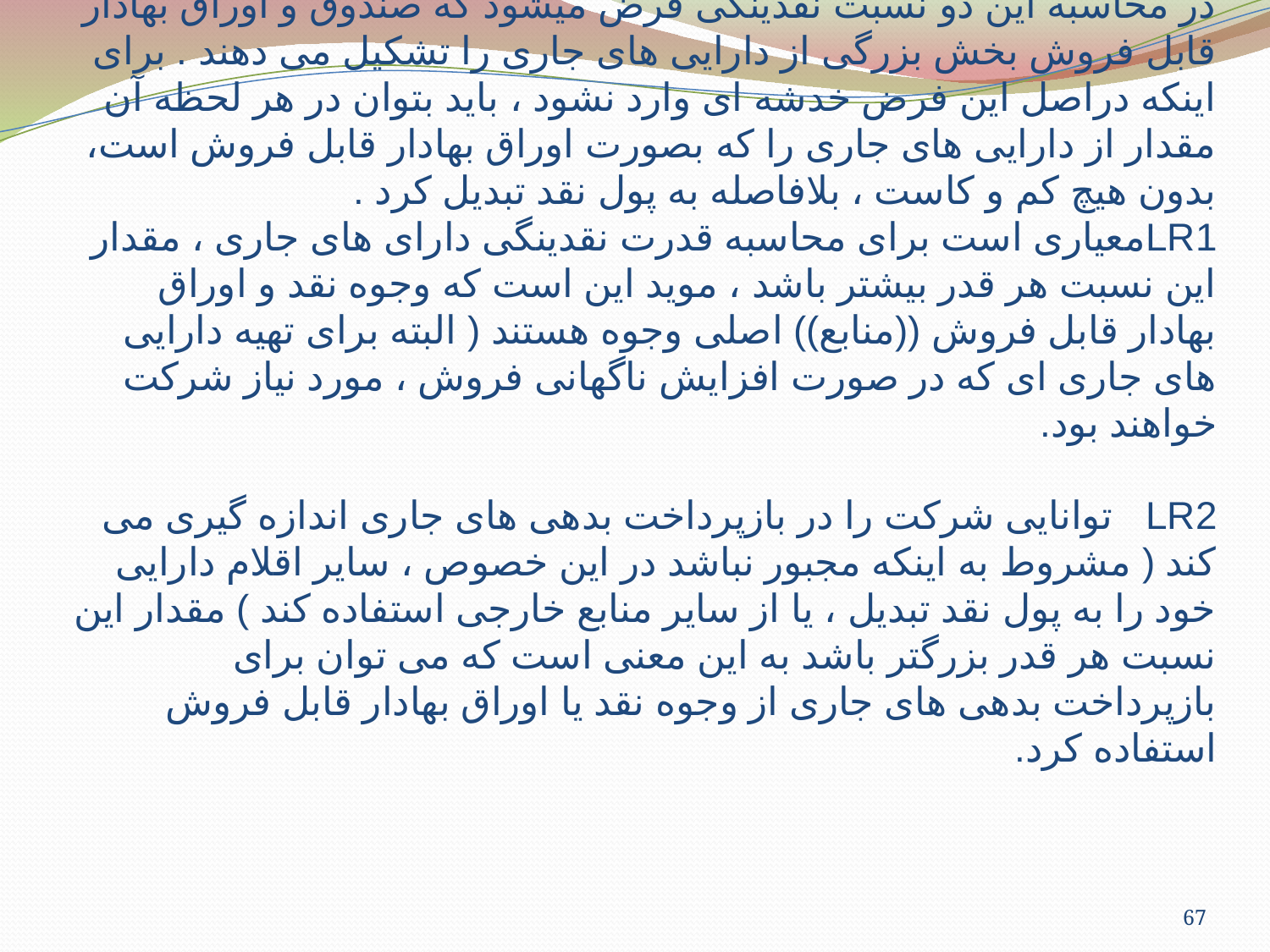

# در محاسبه این دو نسبت نقدینگی فرض میشود که صندوق و اوراق بهادار قابل فروش بخش بزرگی از دارایی های جاری را تشکیل می دهند . برای اینکه دراصل این فرض خدشه ای وارد نشود ، باید بتوان در هر لحظه آن مقدار از دارایی های جاری را که بصورت اوراق بهادار قابل فروش است، بدون هیچ کم و کاست ، بلافاصله به پول نقد تبدیل کرد . LR1معیاری است برای محاسبه قدرت نقدینگی دارای های جاری ، مقدار این نسبت هر قدر بیشتر باشد ، موید این است که وجوه نقد و اوراق بهادار قابل فروش ((منابع)) اصلی وجوه هستند ( البته برای تهیه دارایی های جاری ای که در صورت افزایش ناگهانی فروش ، مورد نیاز شرکت خواهند بود.   LR2   توانایی شرکت را در بازپرداخت بدهی های جاری اندازه گیری می کند ( مشروط به اینکه مجبور نباشد در این خصوص ، سایر اقلام دارایی خود را به پول نقد تبدیل ، یا از سایر منابع خارجی استفاده کند ) مقدار این نسبت هر قدر بزرگتر باشد به این معنی است که می توان برای بازپرداخت بدهی های جاری از وجوه نقد یا اوراق بهادار قابل فروش استفاده کرد.
67